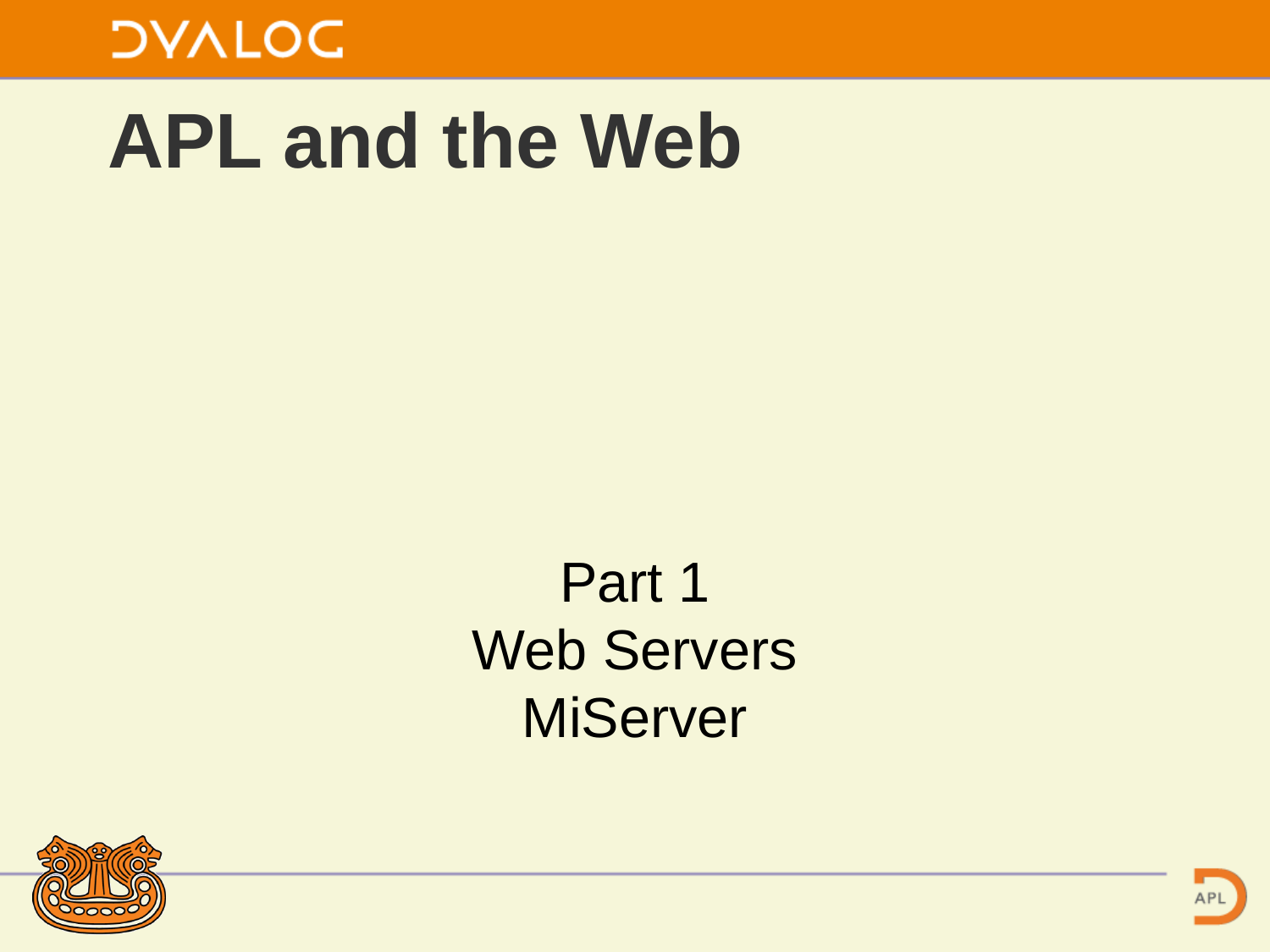

# APL and the Web
Part 1
Web Servers
MiServer